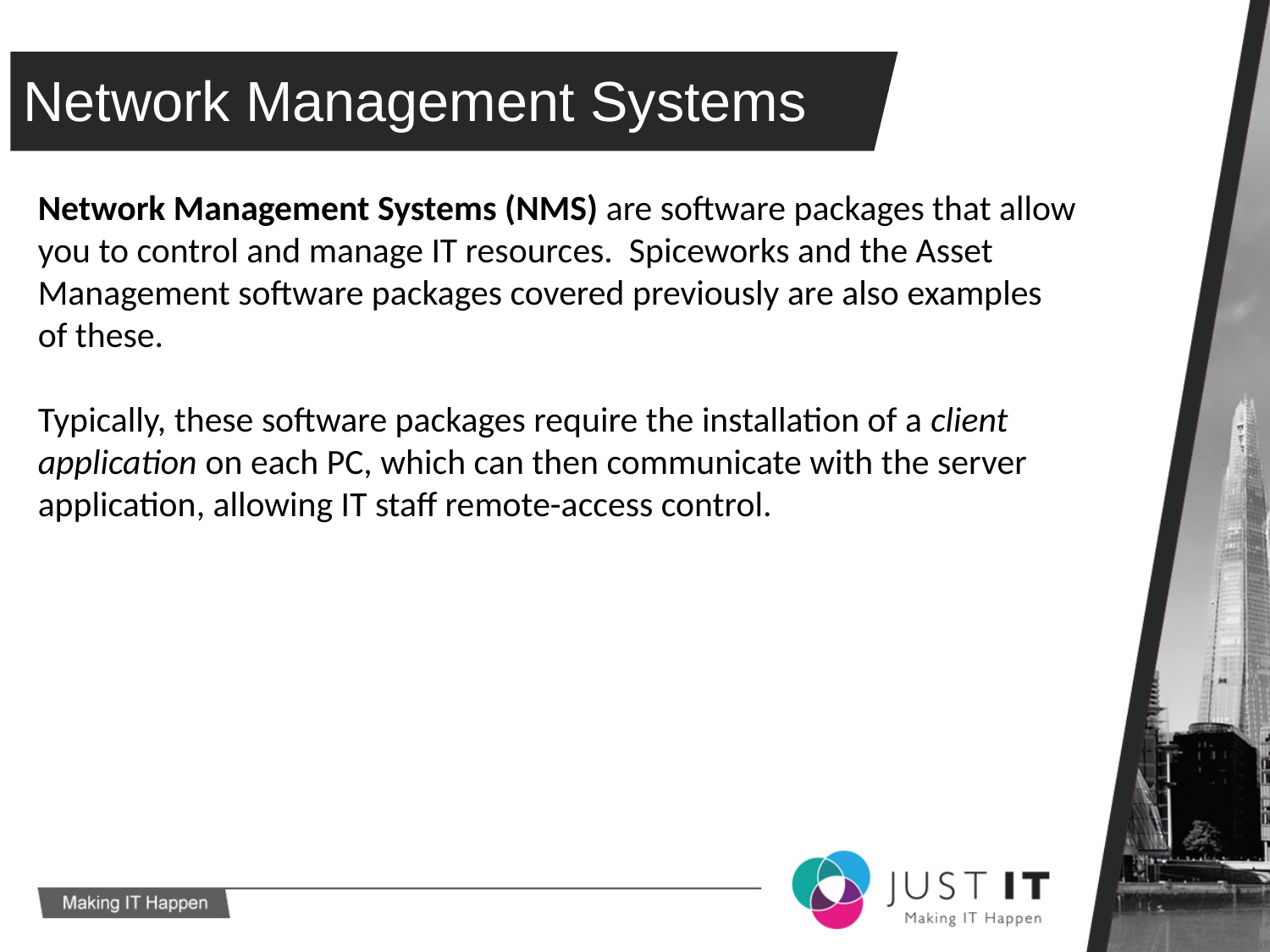

# Network Management Systems
Network Management Systems (NMS) are software packages that allow you to control and manage IT resources.  Spiceworks and the Asset Management software packages covered previously are also examples of these.

Typically, these software packages require the installation of a client application on each PC, which can then communicate with the server application, allowing IT staff remote-access control.